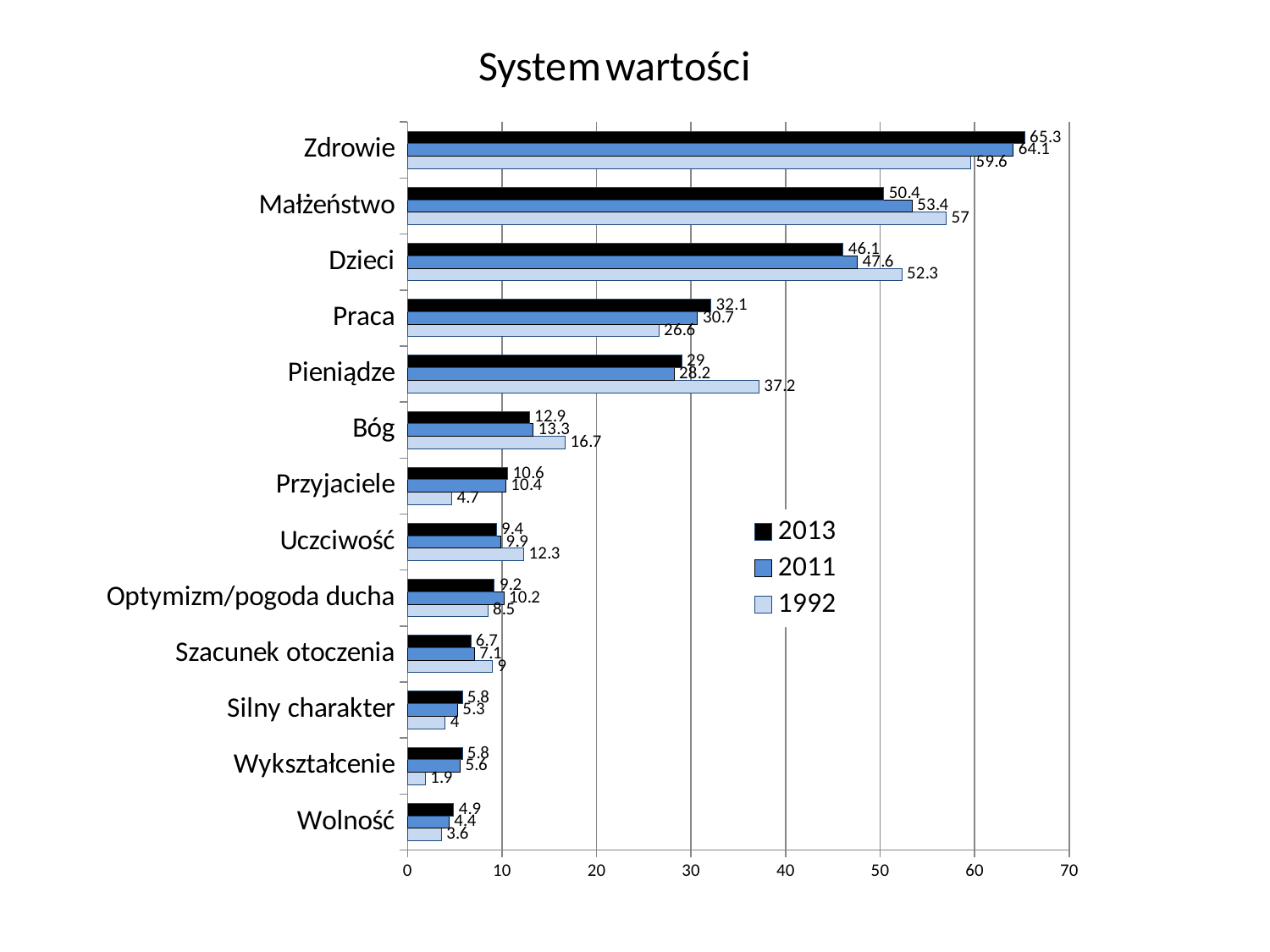

System wartości

### Chart

| Category | 1992 | 2011 | 2013 |
|---|---|---|---|
| Wolność | 3.6 | 4.4 | 4.9 |
| Wykształcenie | 1.9 | 5.6 | 5.8 |
| Silny charakter | 4.0 | 5.3 | 5.8 |
| Szacunek otoczenia | 9.0 | 7.1 | 6.7 |
| Optymizm/pogoda ducha | 8.5 | 10.2 | 9.2 |
| Uczciwość | 12.3 | 9.9 | 9.4 |
| Przyjaciele | 4.7 | 10.4 | 10.6 |
| Bóg | 16.7 | 13.3 | 12.9 |
| Pieniądze | 37.2 | 28.2 | 29.0 |
| Praca | 26.6 | 30.7 | 32.1 |
| Dzieci | 52.3 | 47.6 | 46.1 |
| Małżeństwo | 57.0 | 53.4 | 50.4 |
| Zdrowie | 59.6 | 64.1 | 65.3 |